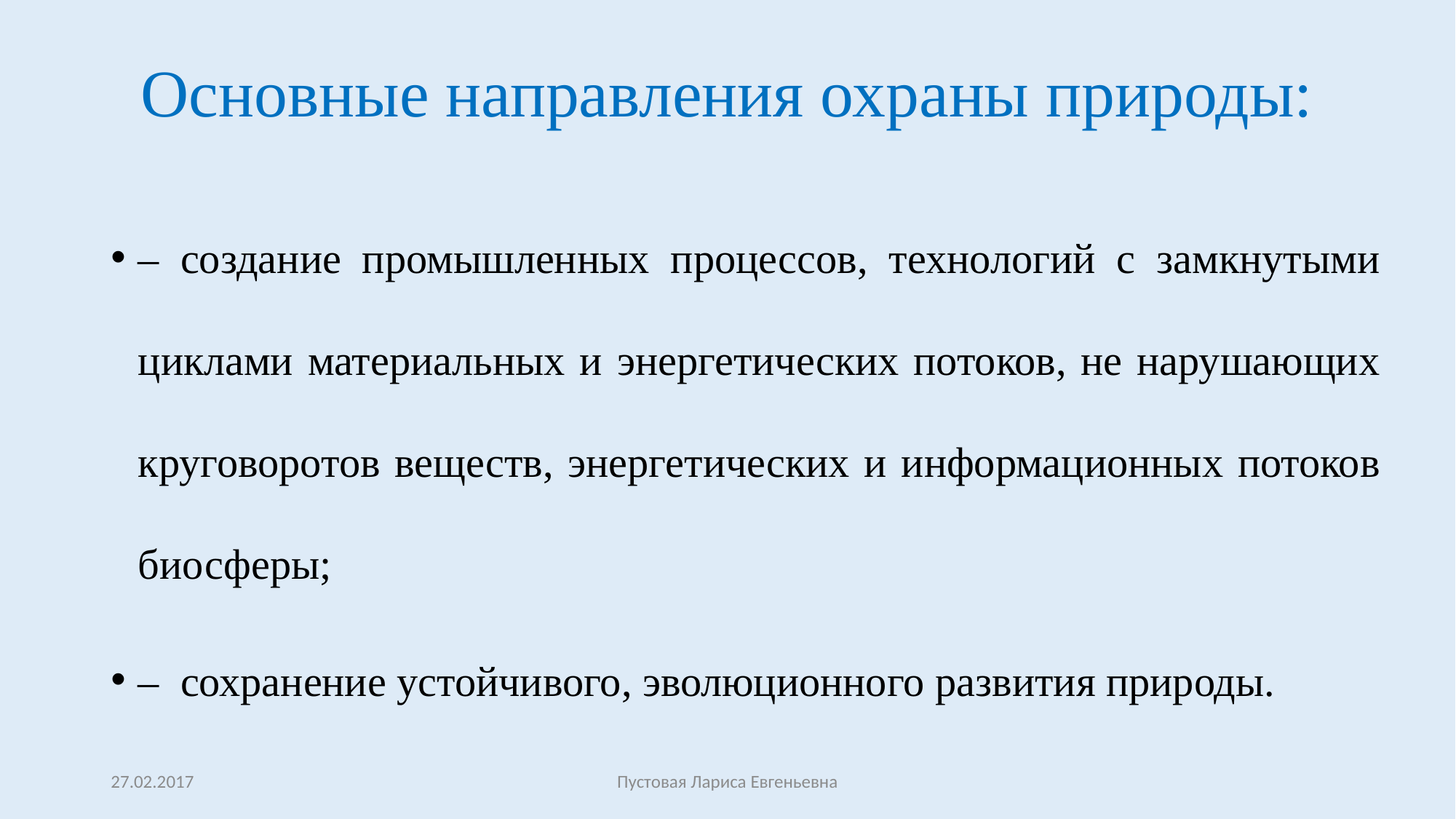

# Основные направления охраны природы:
– создание промышленных процессов, технологий с замкнутыми циклами материальных и энергетических потоков, не нарушающих круговоротов веществ, энергетических и информационных потоков биосферы;
–  сохранение устойчивого, эволюционного развития природы.
27.02.2017
Пустовая Лариса Евгеньевна